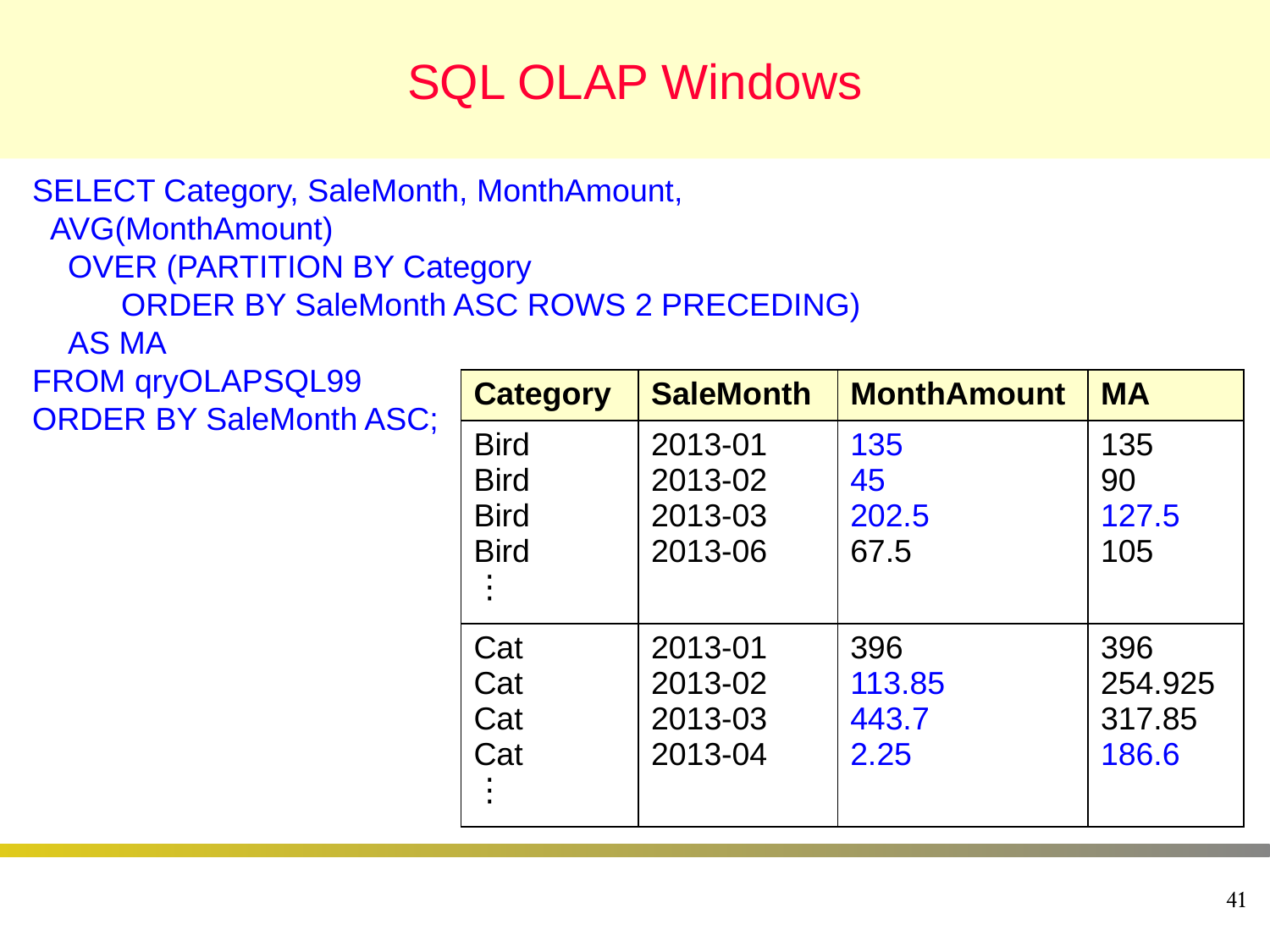

# SQL OLAP Windows
SELECT Category, SaleMonth, MonthAmount,
  AVG(MonthAmount)
    OVER (PARTITION BY Category
          ORDER BY SaleMonth ASC ROWS 2 PRECEDING)
    AS MA
FROM qryOLAPSQL99
ORDER BY SaleMonth ASC;
| Category | SaleMonth | MonthAmount | MA |
| --- | --- | --- | --- |
| Bird Bird Bird Bird ⋮ | 2013-01 2013-02 2013-03 2013-06 | 135 45 202.5 67.5 | 135 90 127.5 105 |
| Cat Cat Cat Cat ⋮ | 2013-01 2013-02 2013-03 2013-04 | 396 113.85 443.7 2.25 | 396 254.925 317.85 186.6 |
41